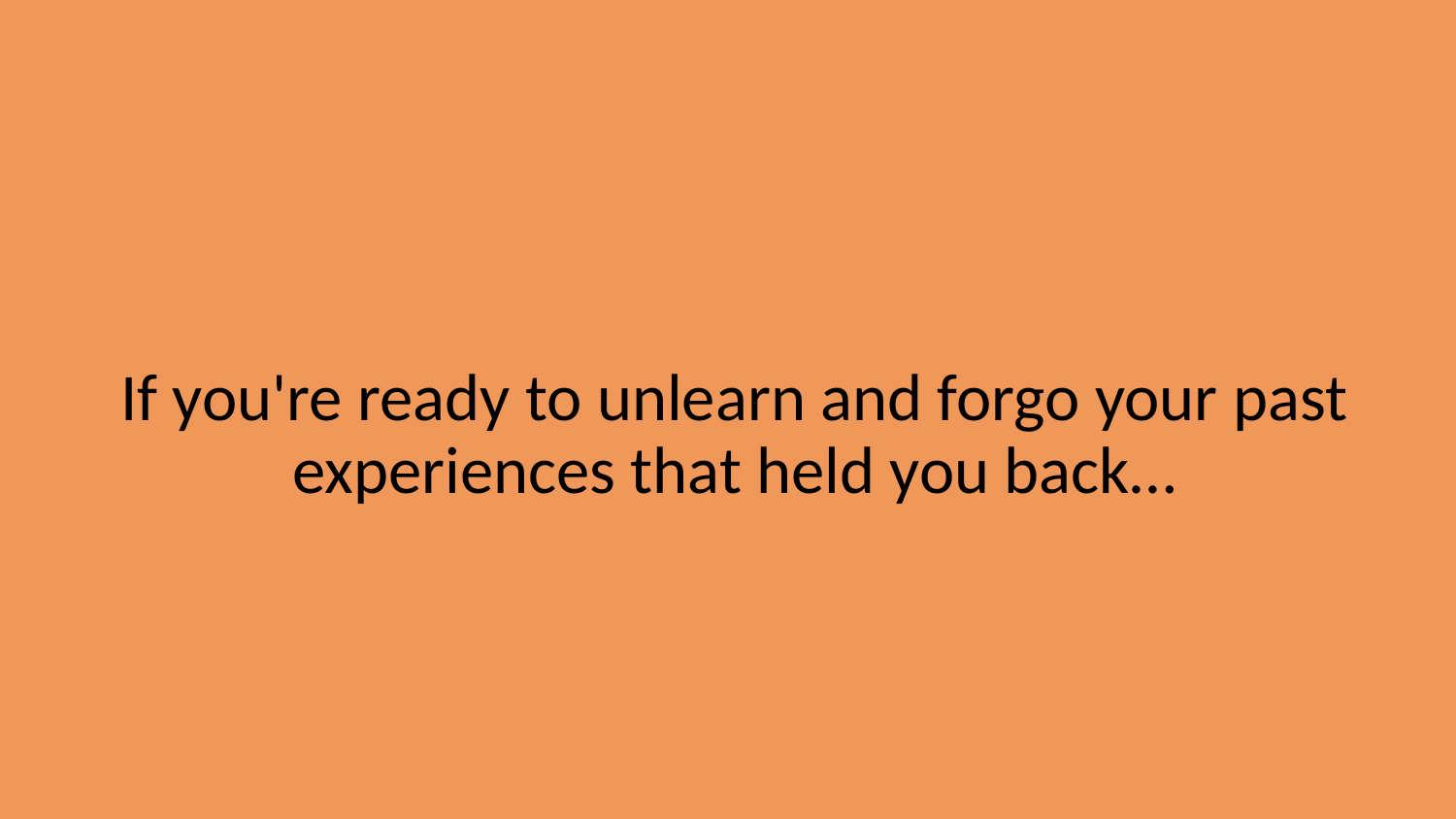

If you're ready to unlearn and forgo your past experiences that held you back…